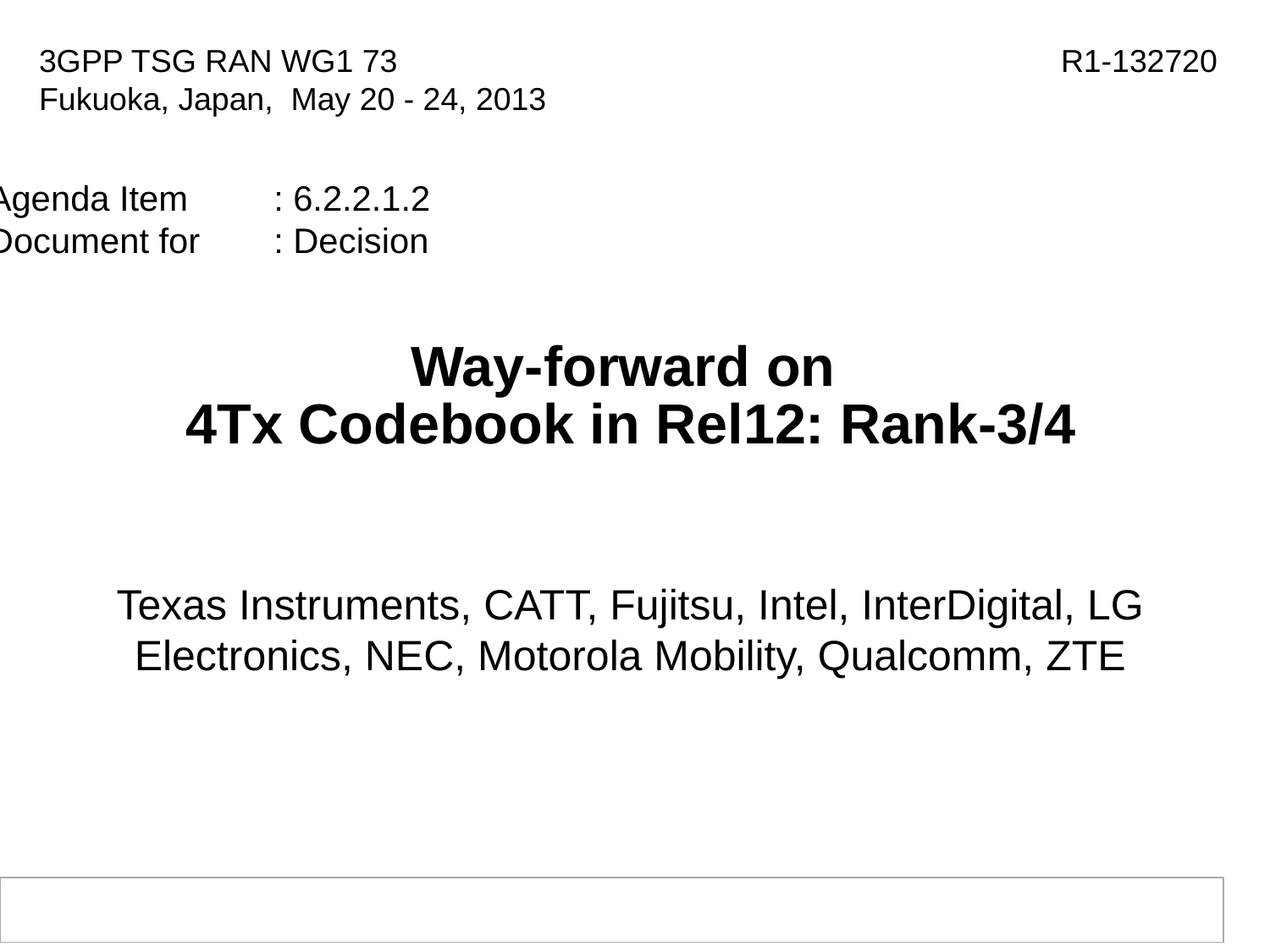

3GPP TSG RAN WG1 73    				               R1-132720
Fukuoka, Japan,  May 20 - 24, 2013
Agenda Item	: 6.2.2.1.2
Document for	: Decision
# Way-forward on 4Tx Codebook in Rel12: Rank-3/4
Texas Instruments, CATT, Fujitsu, Intel, InterDigital, LG Electronics, NEC, Motorola Mobility, Qualcomm, ZTE